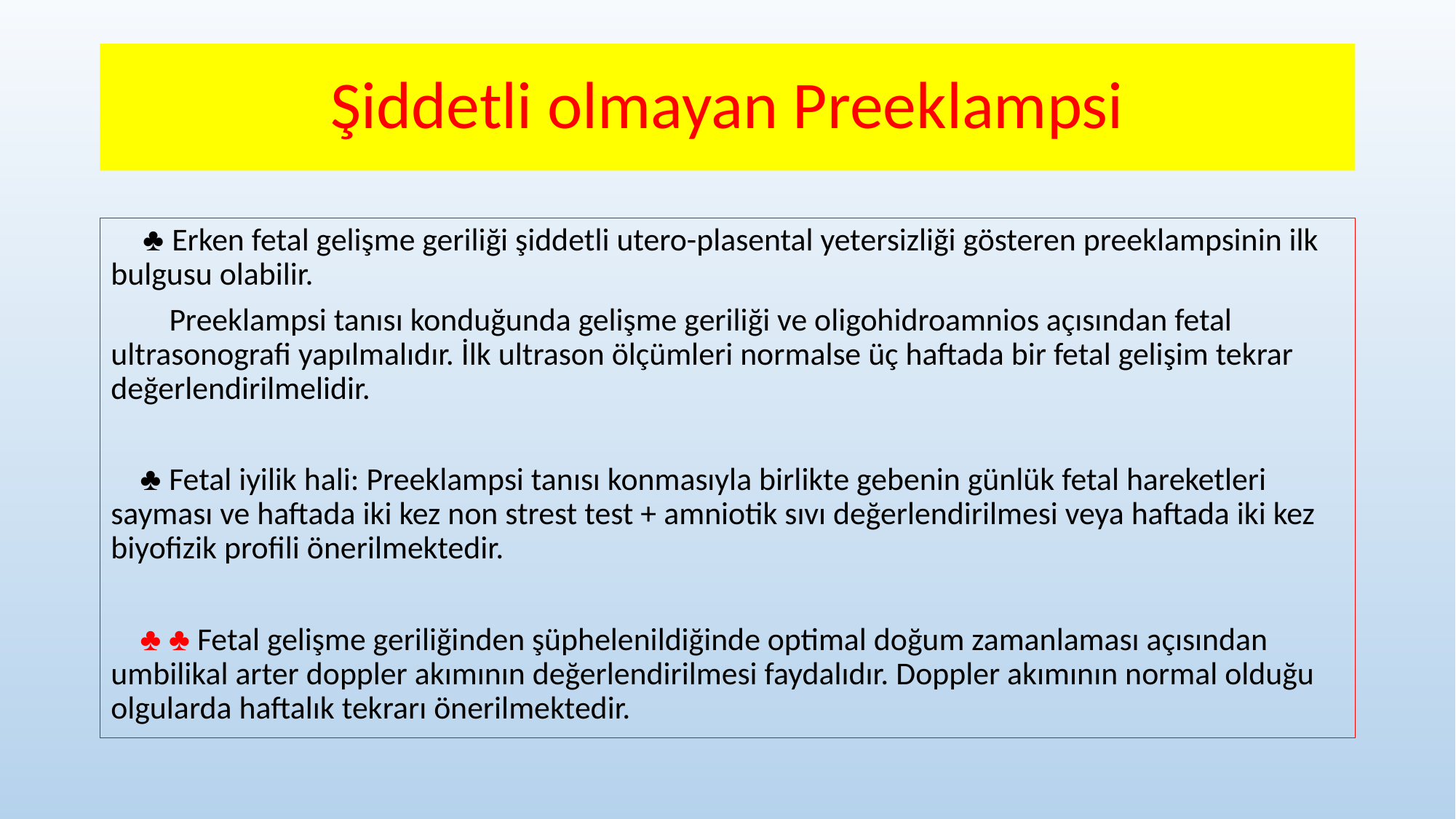

# Şiddetli olmayan Preeklampsi
    ♣ Erken fetal gelişme geriliği şiddetli utero-plasental yetersizliği gösteren preeklampsinin ilk bulgusu olabilir.
        Preeklampsi tanısı konduğunda gelişme geriliği ve oligohidroamnios açısından fetal ultrasonografi yapılmalıdır. İlk ultrason ölçümleri normalse üç haftada bir fetal gelişim tekrar değerlendirilmelidir.

    ♣ Fetal iyilik hali: Preeklampsi tanısı konmasıyla birlikte gebenin günlük fetal hareketleri sayması ve haftada iki kez non strest test + amniotik sıvı değerlendirilmesi veya haftada iki kez biyofizik profili önerilmektedir.

    ♣ ♣ Fetal gelişme geriliğinden şüphelenildiğinde optimal doğum zamanlaması açısından umbilikal arter doppler akımının değerlendirilmesi faydalıdır. Doppler akımının normal olduğu olgularda haftalık tekrarı önerilmektedir.